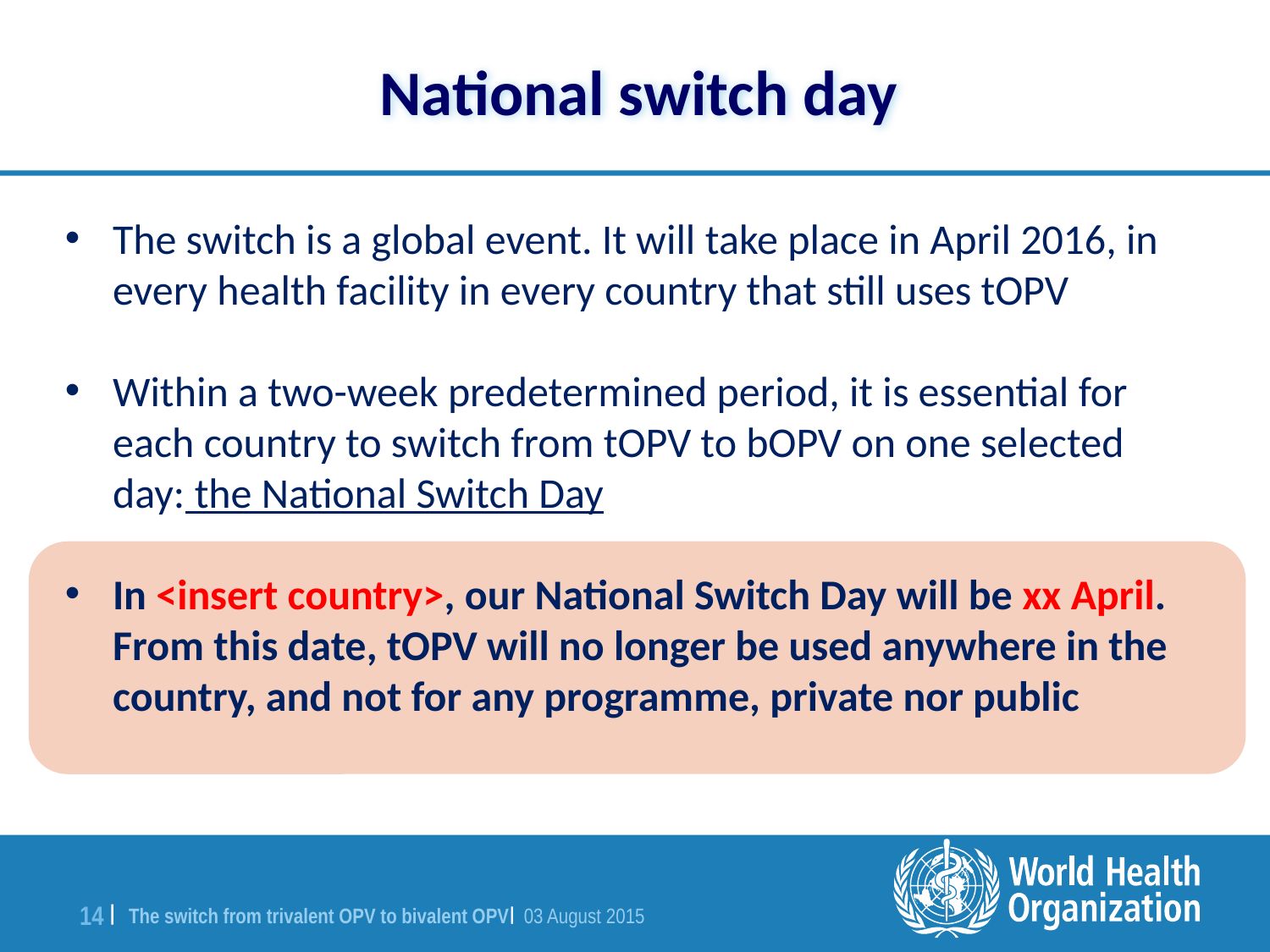

National switch day
The switch is a global event. It will take place in April 2016, in every health facility in every country that still uses tOPV

Within a two-week predetermined period, it is essential for each country to switch from tOPV to bOPV on one selected day: the National Switch Day

In <insert country>, our National Switch Day will be xx April. From this date, tOPV will no longer be used anywhere in the country, and not for any programme, private nor public